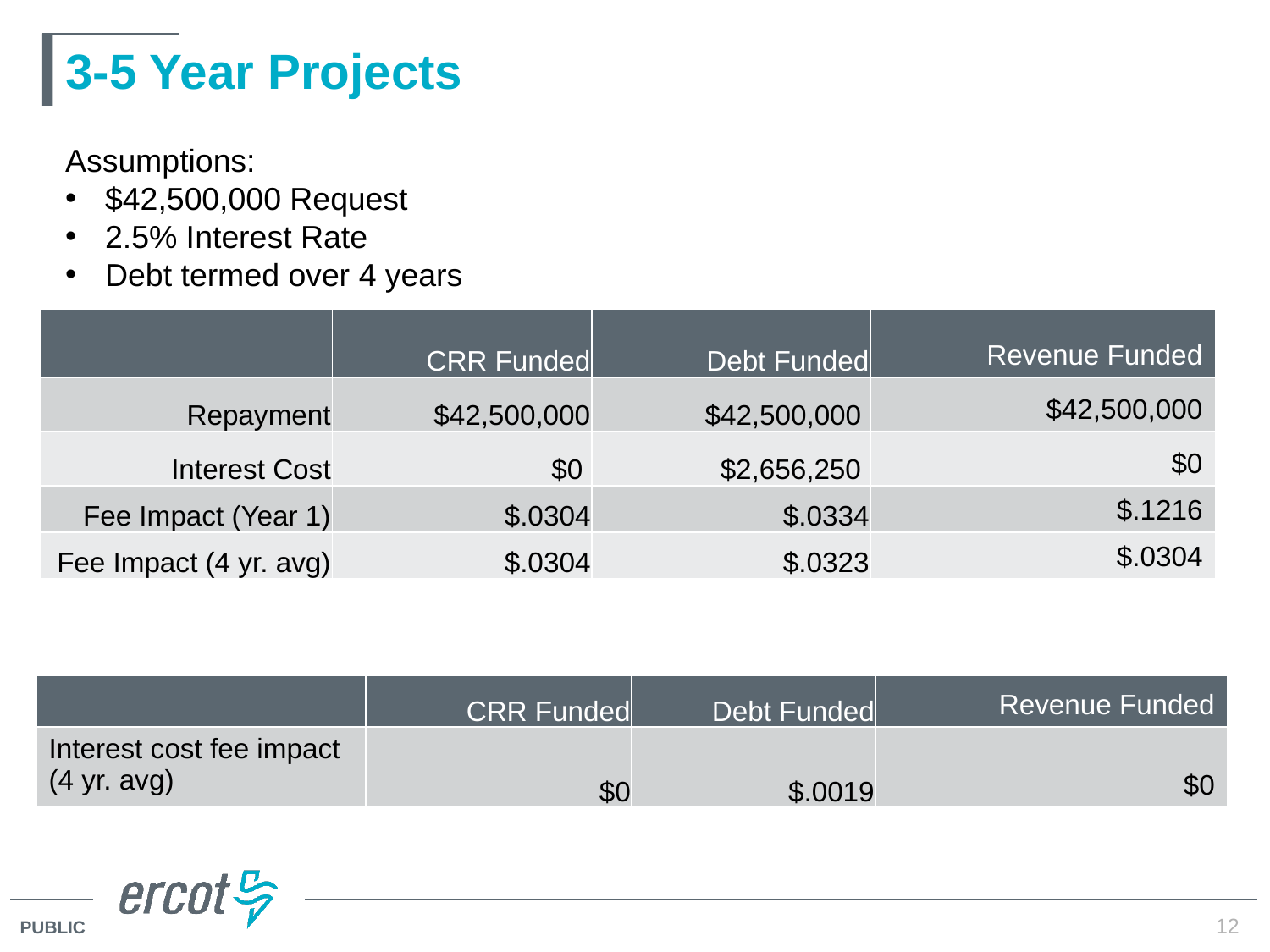

# 3-5 Year Projects
Assumptions:
$42,500,000 Request
2.5% Interest Rate
Debt termed over 4 years
|  | CRR Funded | Debt Funded | Revenue Funded |
| --- | --- | --- | --- |
| Repayment | $42,500,000 | $42,500,000 | $42,500,000 |
| Interest Cost | $0 | $2,656,250 | $0 |
| Fee Impact (Year 1) | $.0304 | $.0334 | $.1216 |
| Fee Impact (4 yr. avg) | $.0304 | $.0323 | $.0304 |
|  | CRR Funded | Debt Funded | Revenue Funded |
| --- | --- | --- | --- |
| Interest cost fee impact (4 yr. avg) | $0 | $.0019 | $0 |
12